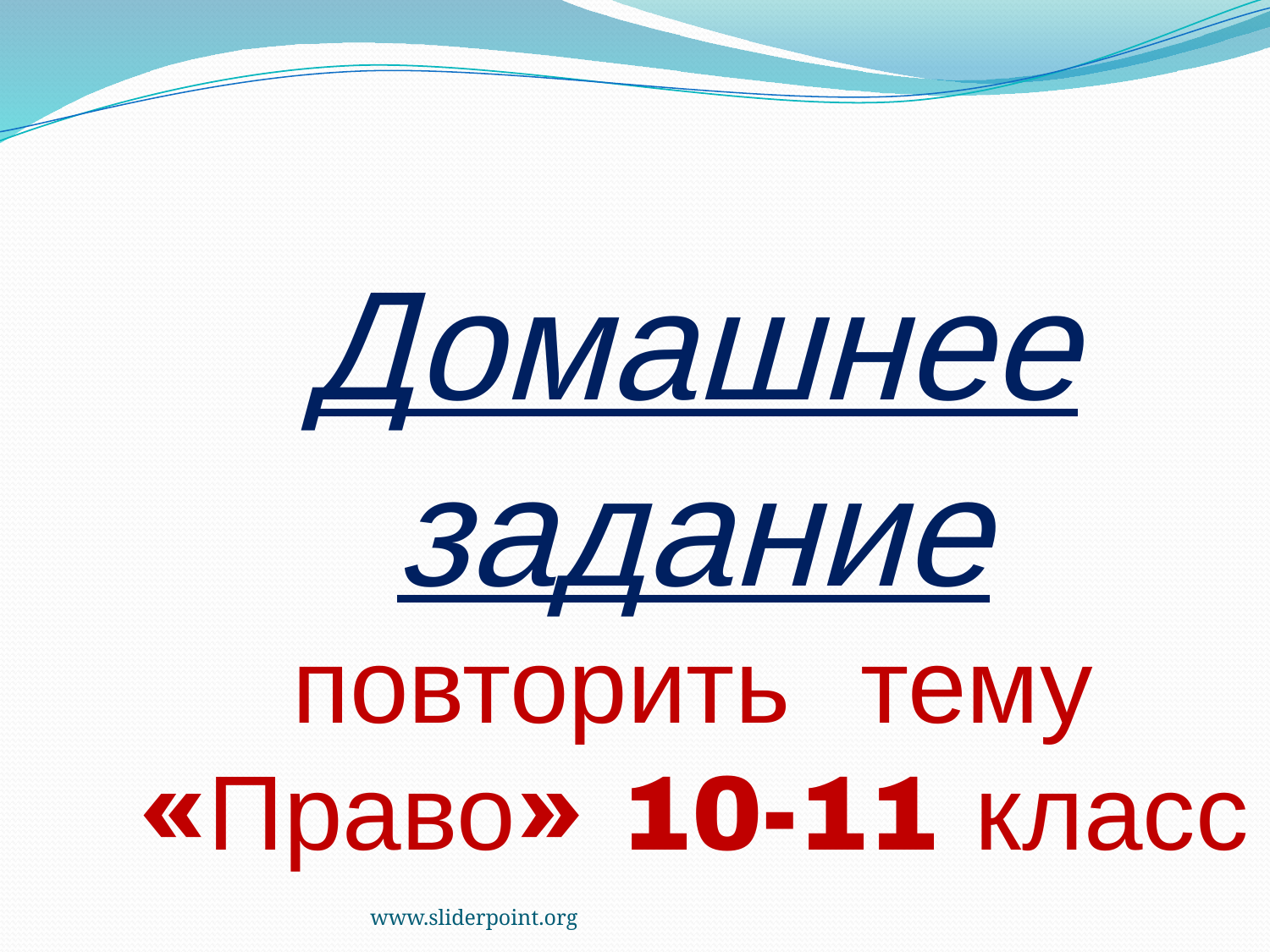

# Домашнее задание повторить  тему «Право» 10-11 класс
www.sliderpoint.org